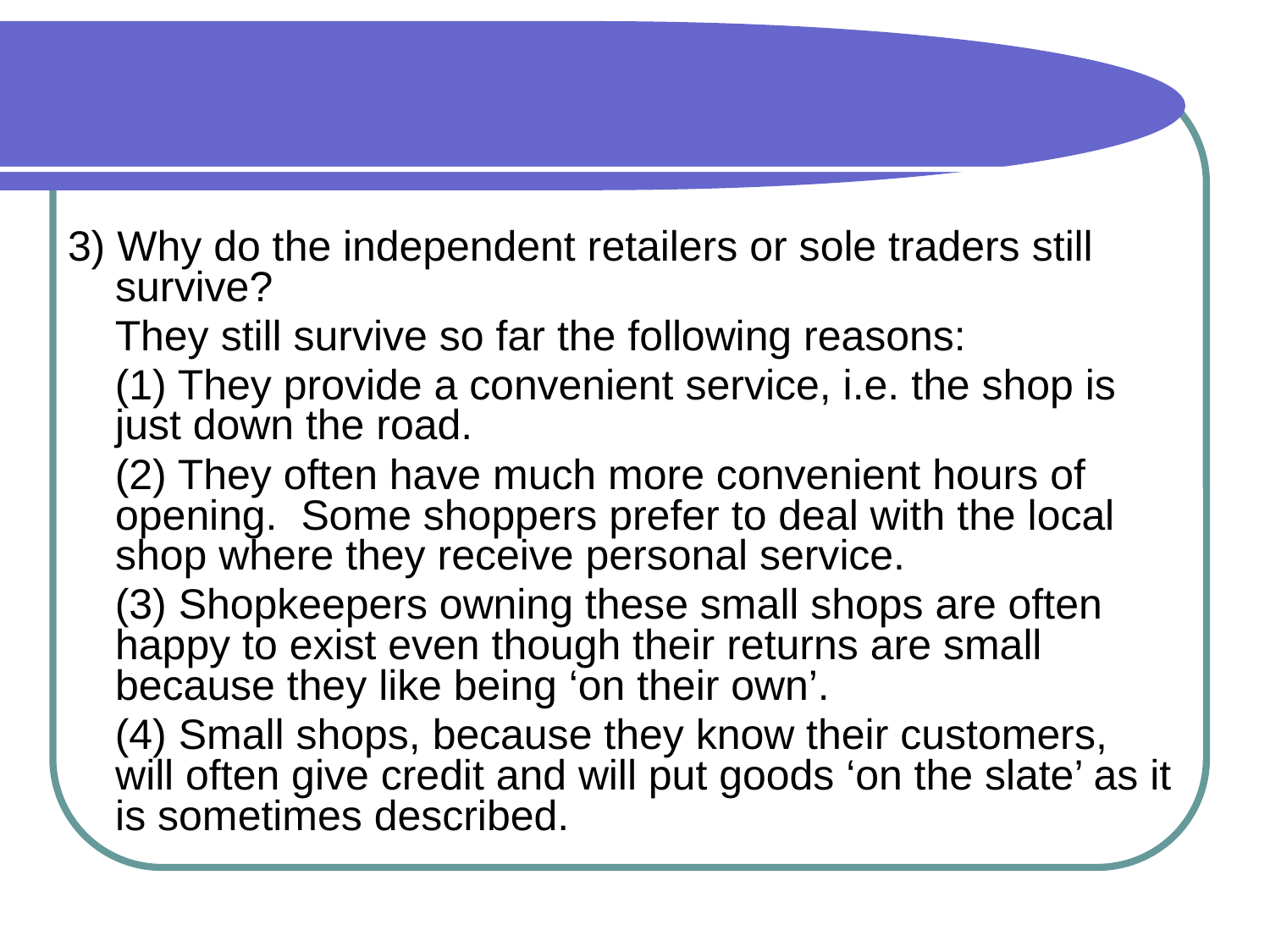

#
3) Why do the independent retailers or sole traders still survive?
    They still survive so far the following reasons:
    (1) They provide a convenient service, i.e. the shop is just down the road.
    (2) They often have much more convenient hours of opening.  Some shoppers prefer to deal with the local shop where they receive personal service.
    (3) Shopkeepers owning these small shops are often happy to exist even though their returns are small because they like being ‘on their own’.
    (4) Small shops, because they know their customers, will often give credit and will put goods ‘on the slate’ as it is sometimes described.